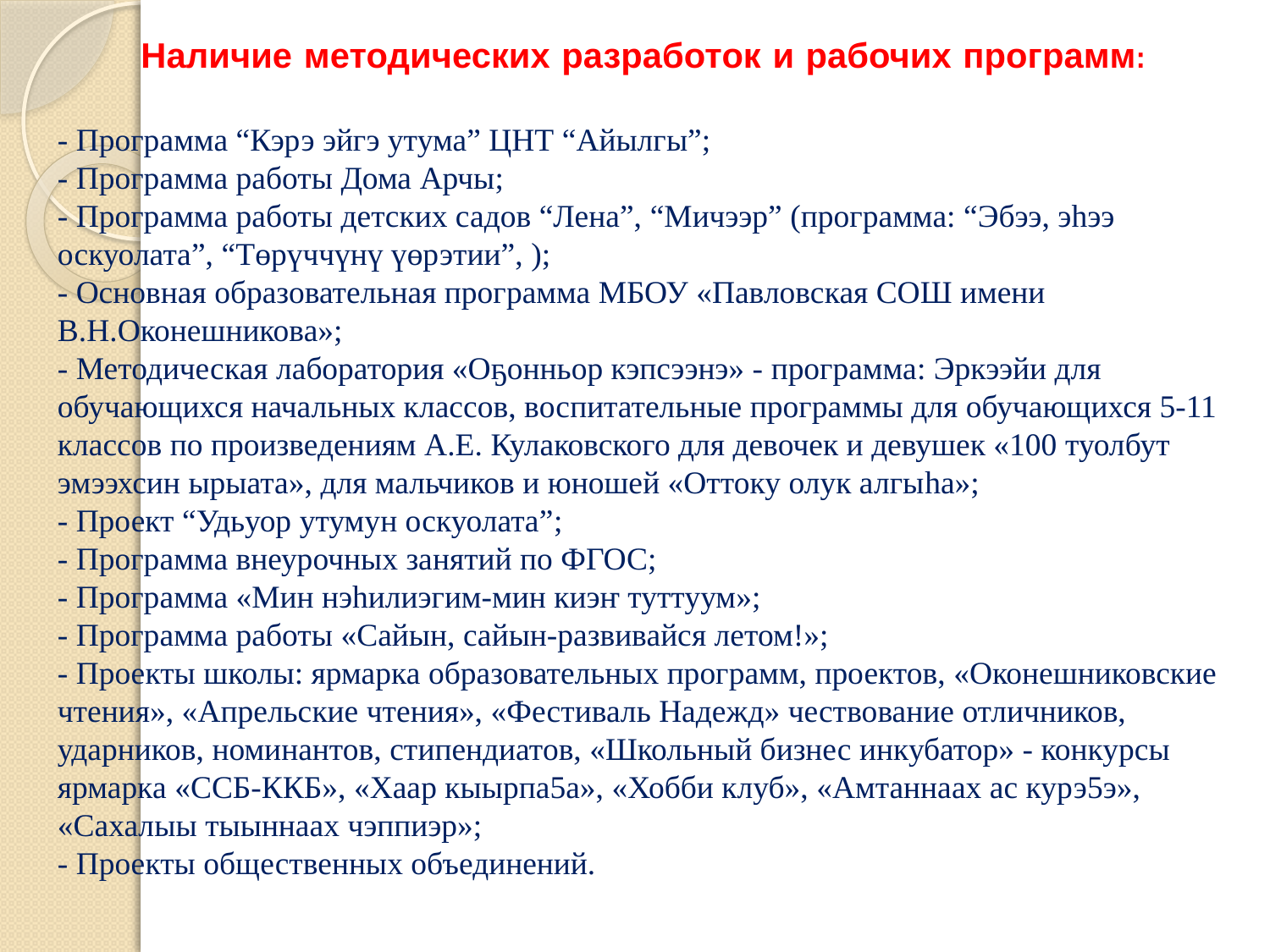

Наличие методических разработок и рабочих программ:
# - Программа “Кэрэ эйгэ утума” ЦНТ “Айылгы”; - Программа работы Дома Арчы; - Программа работы детских садов “Лена”, “Мичээр” (программа: “Эбээ, эһээ оскуолата”, “Төрүччүнү үөрэтии”, ); - Основная образовательная программа МБОУ «Павловская СОШ имени В.Н.Оконешникова»; - Методическая лаборатория «Оҕонньор кэпсээнэ» - программа: Эркээйи для обучающихся начальных классов, воспитательные программы для обучающихся 5-11 классов по произведениям А.Е. Кулаковского для девочек и девушек «100 туолбут эмээхсин ырыата», для мальчиков и юношей «Оттоку олук алгыһа»; - Проект “Удьуор утумун оскуолата”; - Программа внеурочных занятий по ФГОС; - Программа «Мин нэһилиэгим-мин киэҥ туттуум»; - Программа работы «Сайын, сайын-развивайся летом!»; - Проекты школы: ярмарка образовательных программ, проектов, «Оконешниковские чтения», «Апрельские чтения», «Фестиваль Надежд» чествование отличников, ударников, номинантов, стипендиатов, «Школьный бизнес инкубатор» - конкурсы ярмарка «ССБ-ККБ», «Хаар кыырпа5а», «Хобби клуб», «Амтаннаах ас курэ5э», «Сахалыы тыыннаах чэппиэр»; - Проекты общественных объединений.